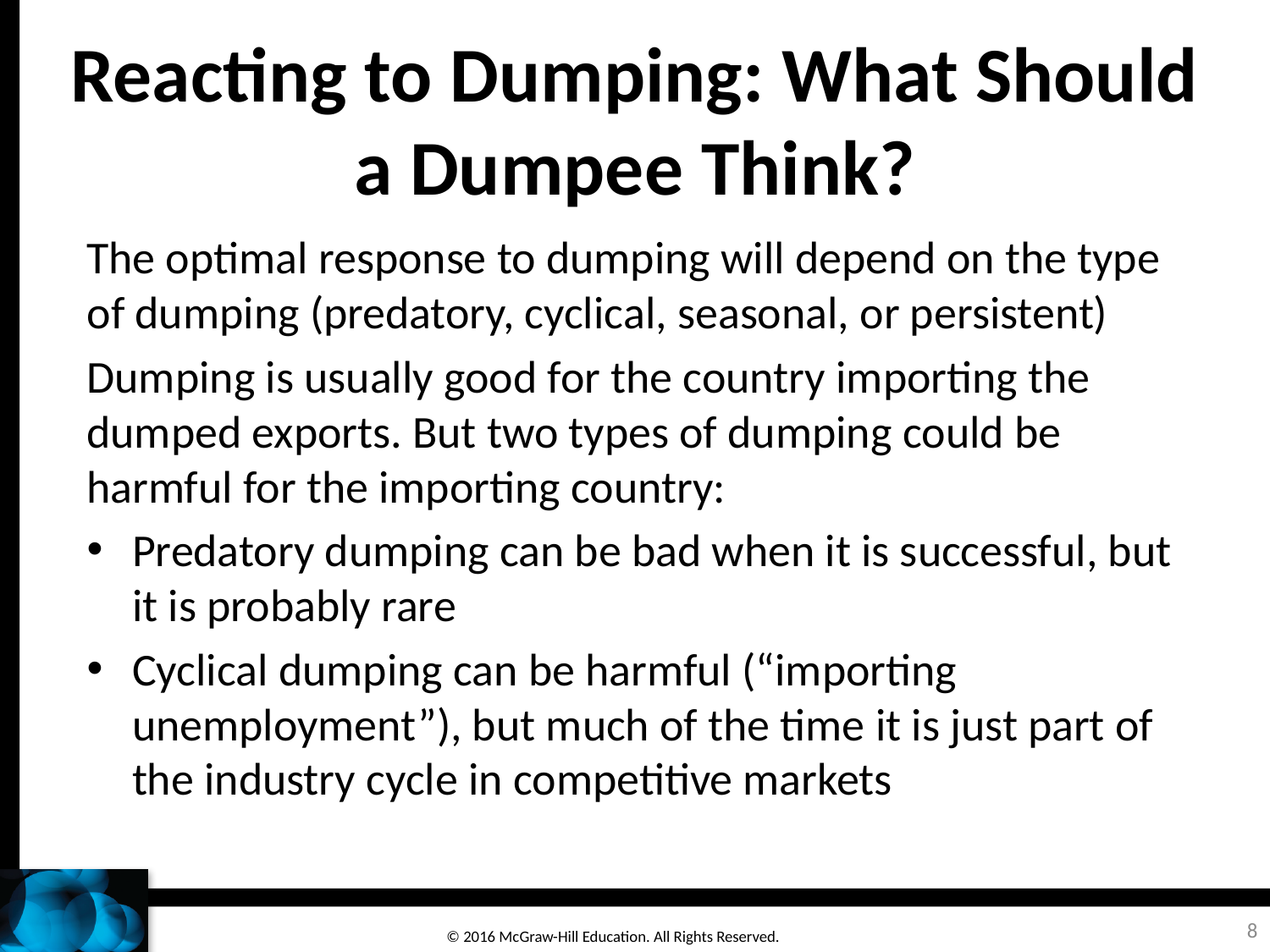

# Reacting to Dumping: What Should a Dumpee Think?
The optimal response to dumping will depend on the type of dumping (predatory, cyclical, seasonal, or persistent)
Dumping is usually good for the country importing the dumped exports. But two types of dumping could be harmful for the importing country:
Predatory dumping can be bad when it is successful, but it is probably rare
Cyclical dumping can be harmful (“importing unemployment”), but much of the time it is just part of the industry cycle in competitive markets
8
© 2016 McGraw-Hill Education. All Rights Reserved.